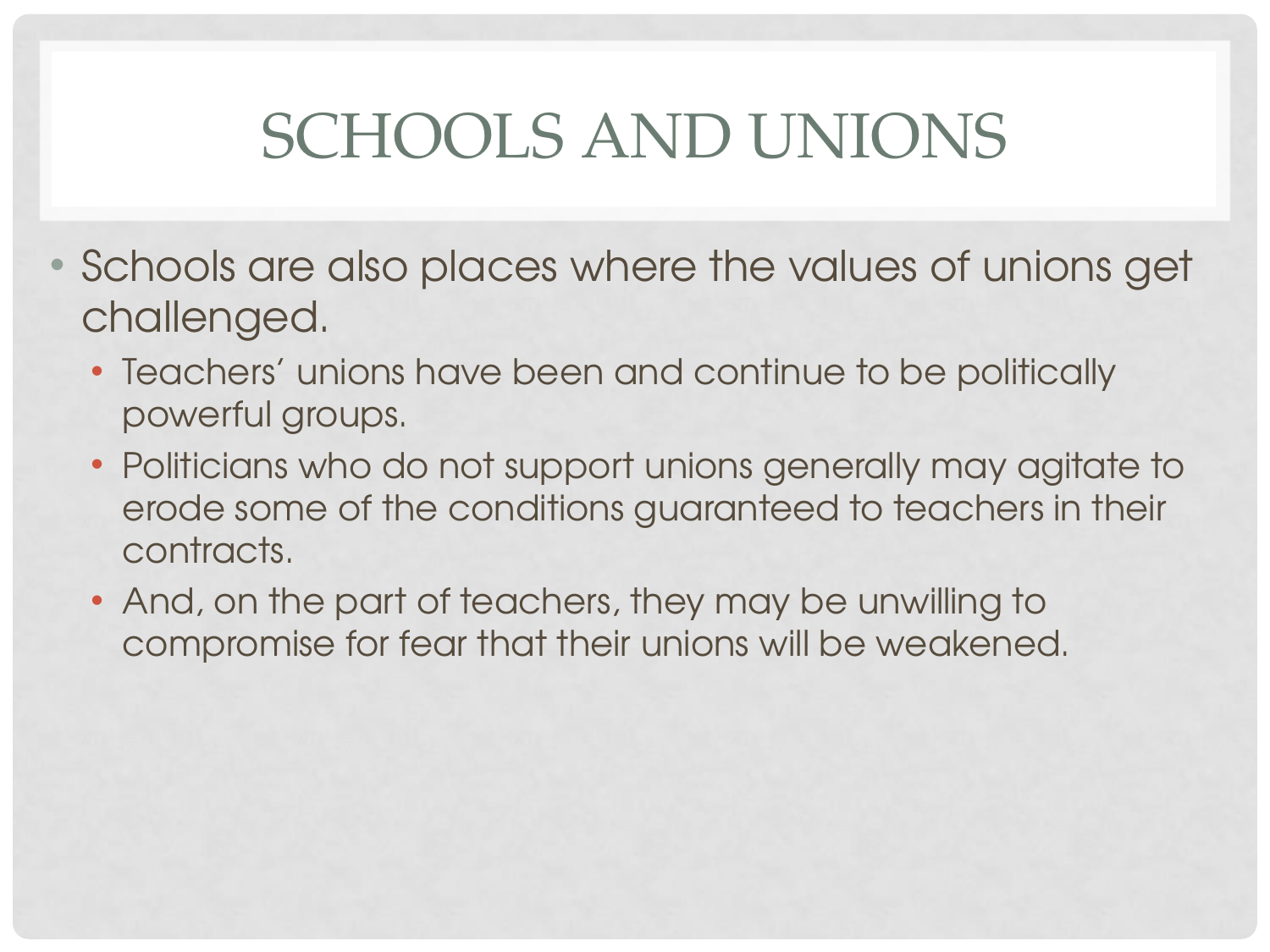

# SCHOOLS AND UNIONS
Schools are also places where the values of unions get challenged.
Teachers’ unions have been and continue to be politically powerful groups.
Politicians who do not support unions generally may agitate to erode some of the conditions guaranteed to teachers in their contracts.
And, on the part of teachers, they may be unwilling to compromise for fear that their unions will be weakened.